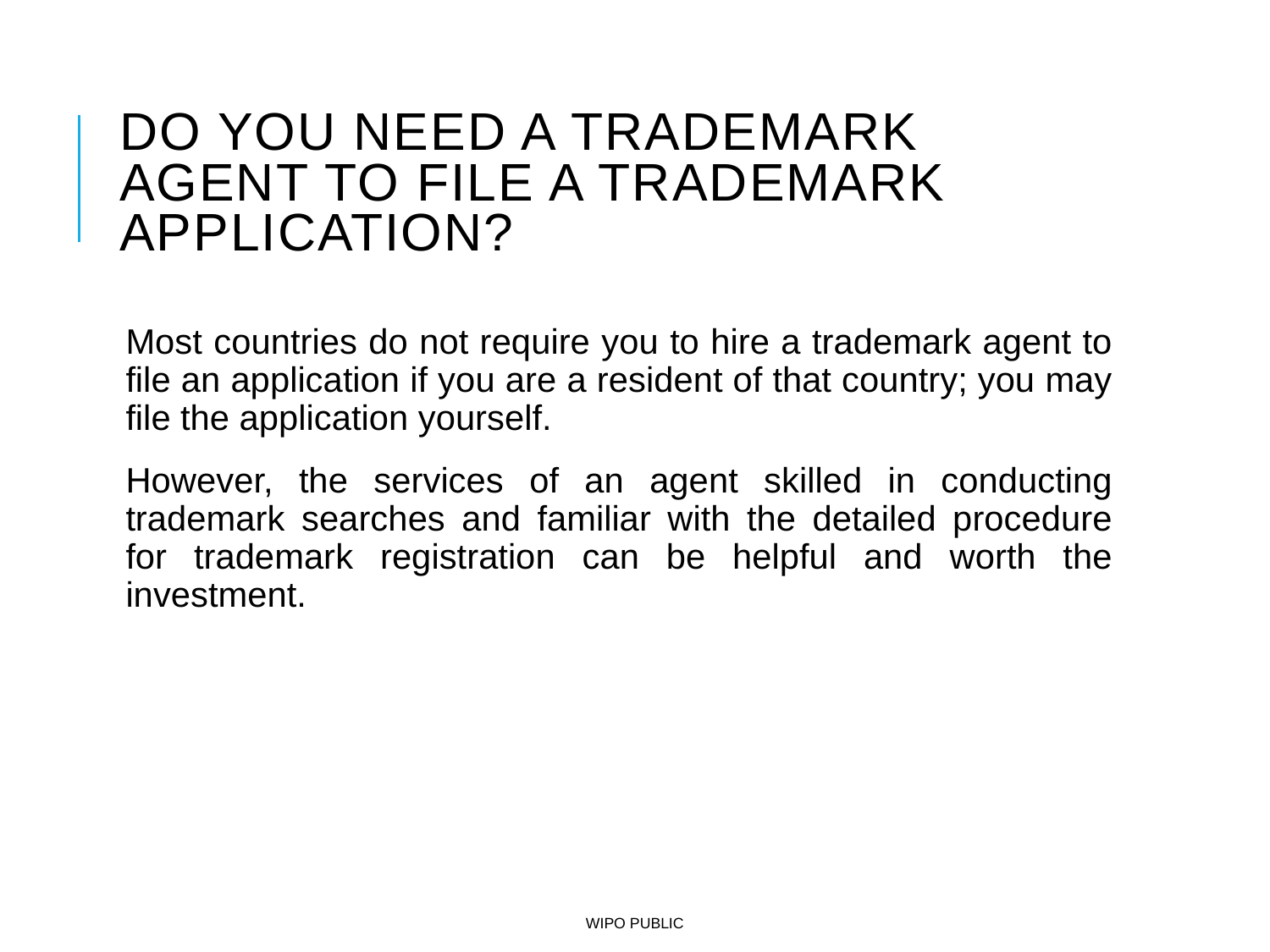

# Do you need a trademark agent to file a trademark application?
Most countries do not require you to hire a trademark agent to file an application if you are a resident of that country; you may file the application yourself.
However, the services of an agent skilled in conducting trademark searches and familiar with the detailed procedure for trademark registration can be helpful and worth the investment.